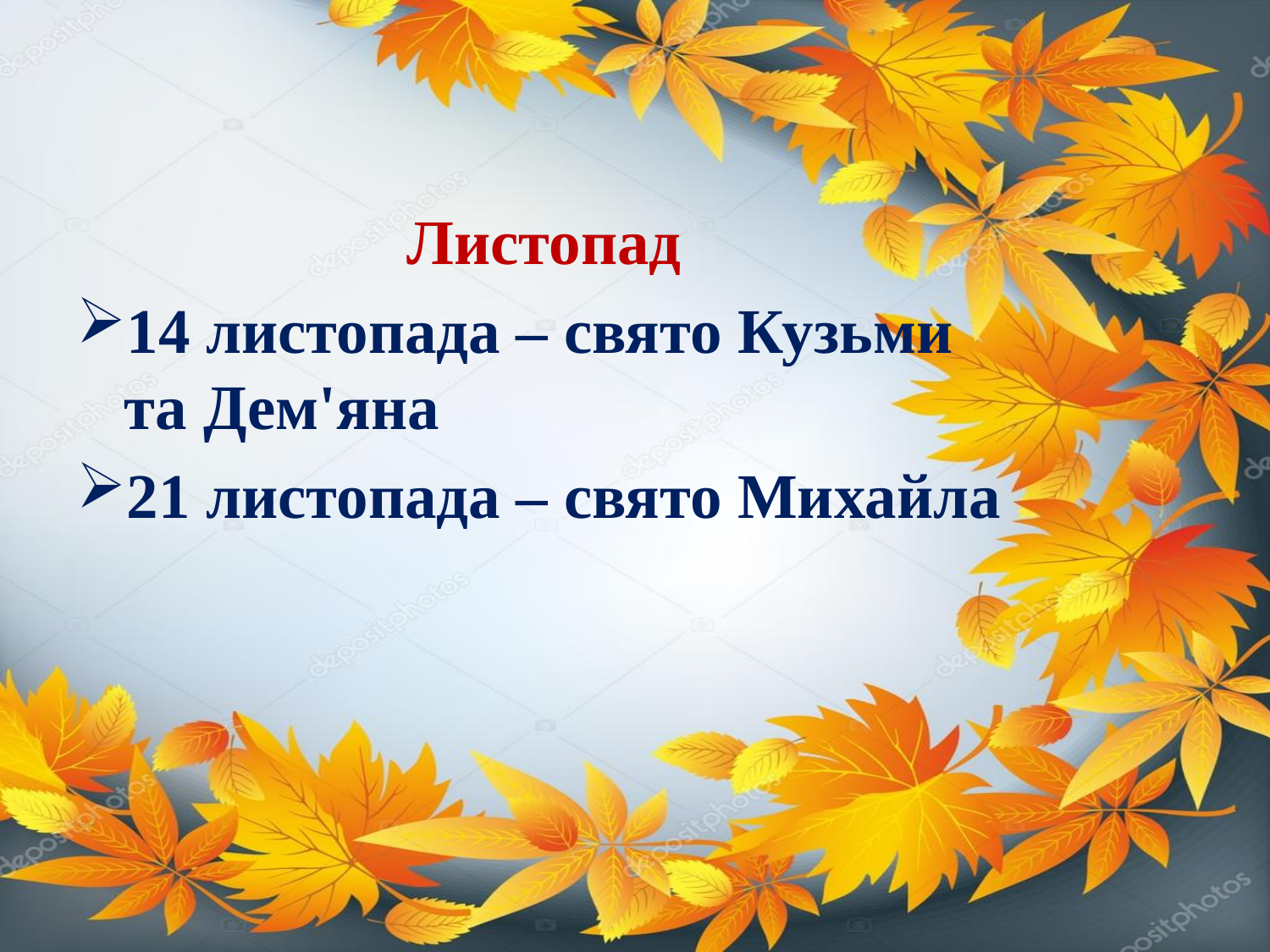

Листопад
14 листопада – свято Кузьми та Дем'яна
21 листопада – свято Михайла